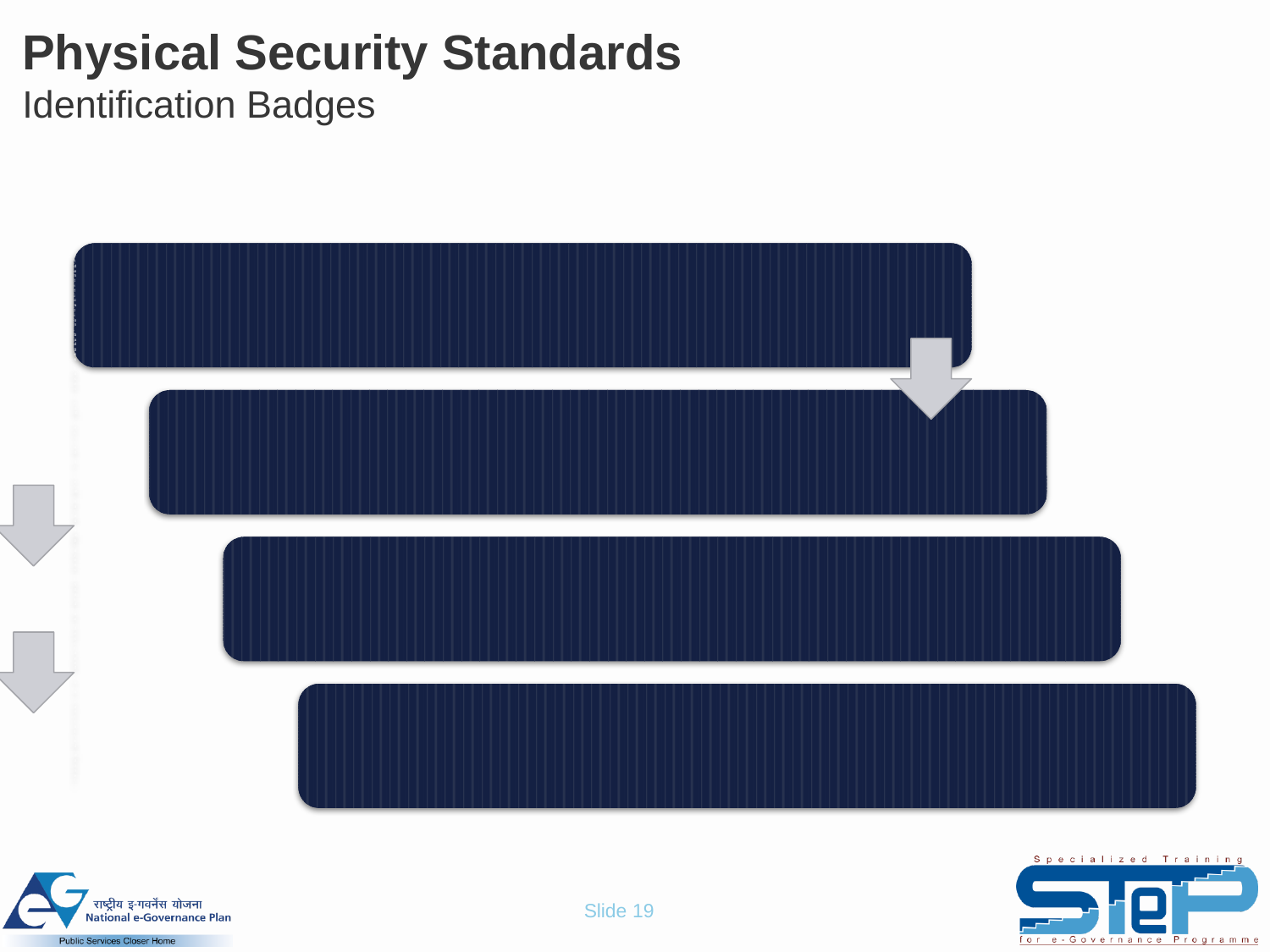

# Physical Security Standards Identification Badges
Identification badges taken from retired or terminated employees should be destroyed in a controlled manner.